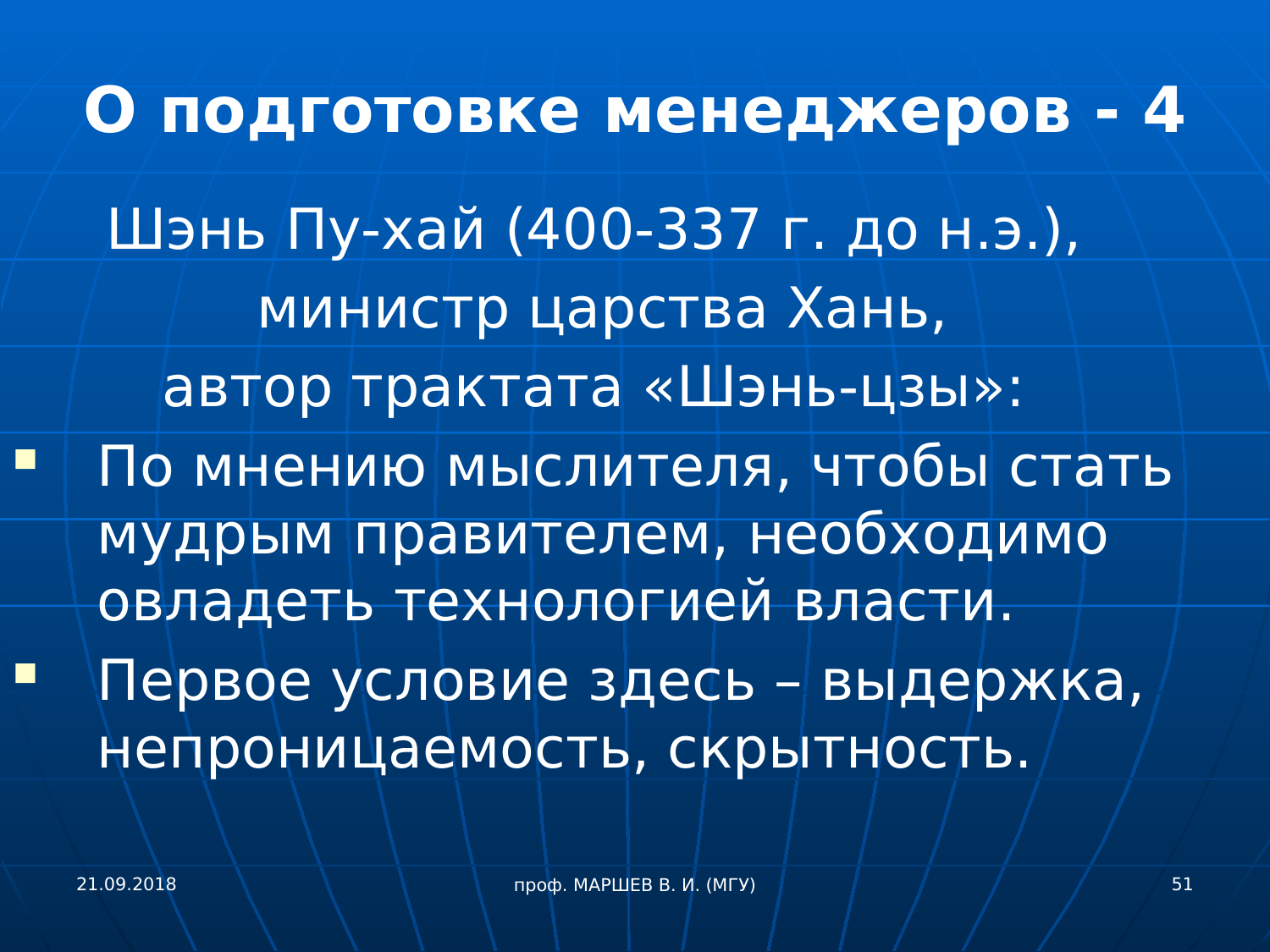

# О подготовке менеджеров - 4
Шэнь Пу-хай (400-337 г. до н.э.),
 министр царства Хань,
автор трактата «Шэнь-цзы»:
По мнению мыслителя, чтобы стать мудрым правителем, необходимо овладеть технологией власти.
Первое условие здесь – выдержка, непроницаемость, скрытность.
21.09.2018
51
проф. МАРШЕВ В. И. (МГУ)